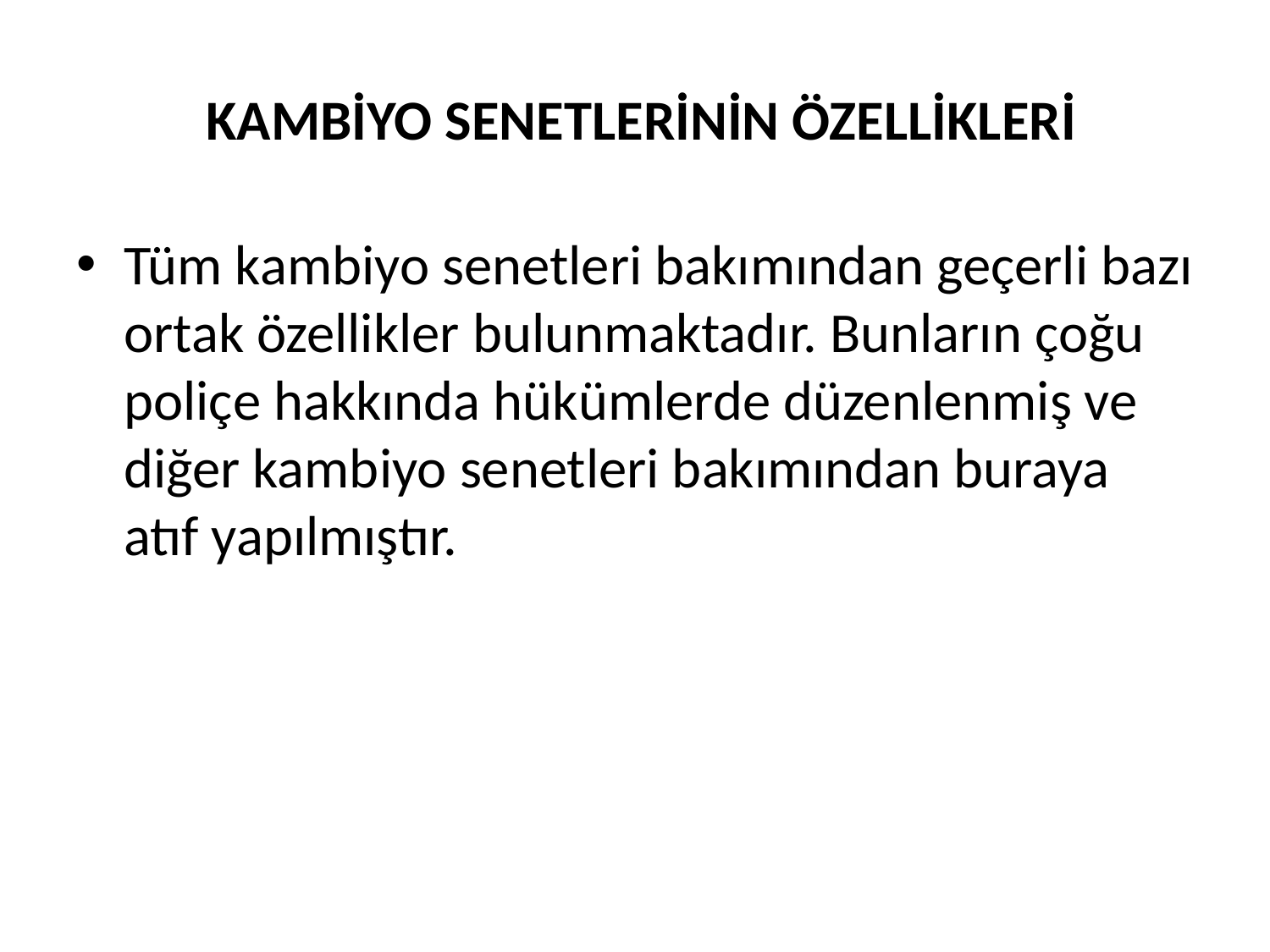

# KAMBİYO SENETLERİNİN ÖZELLİKLERİ
Tüm kambiyo senetleri bakımından geçerli bazı ortak özellikler bulunmaktadır. Bunların çoğu poliçe hakkında hükümlerde düzenlenmiş ve diğer kambiyo senetleri bakımından buraya atıf yapılmıştır.